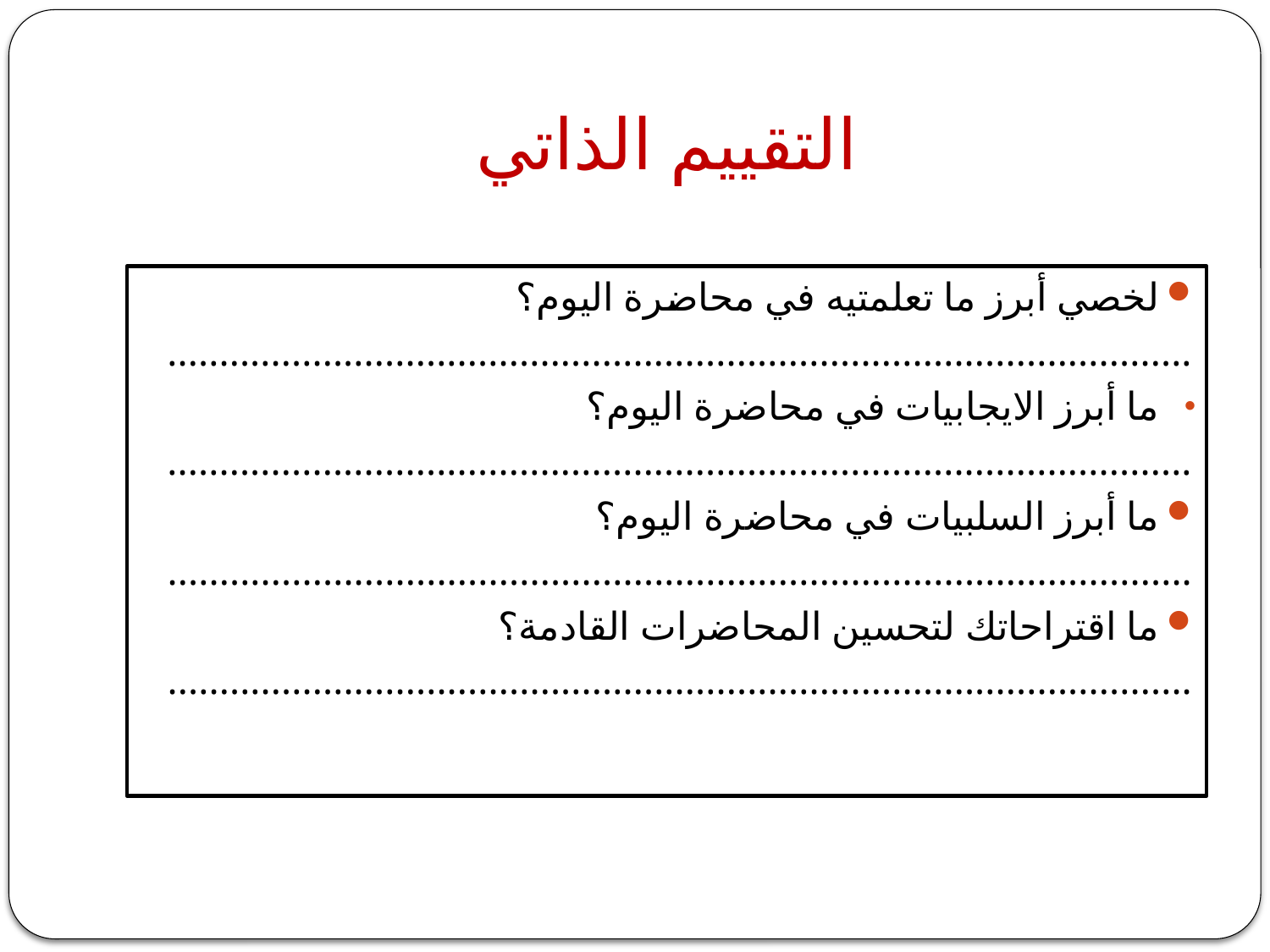

# التقييم الذاتي
لخصي أبرز ما تعلمتيه في محاضرة اليوم؟
...................................................................................................
ما أبرز الايجابيات في محاضرة اليوم؟
...................................................................................................
ما أبرز السلبيات في محاضرة اليوم؟
...................................................................................................
ما اقتراحاتك لتحسين المحاضرات القادمة؟
...................................................................................................